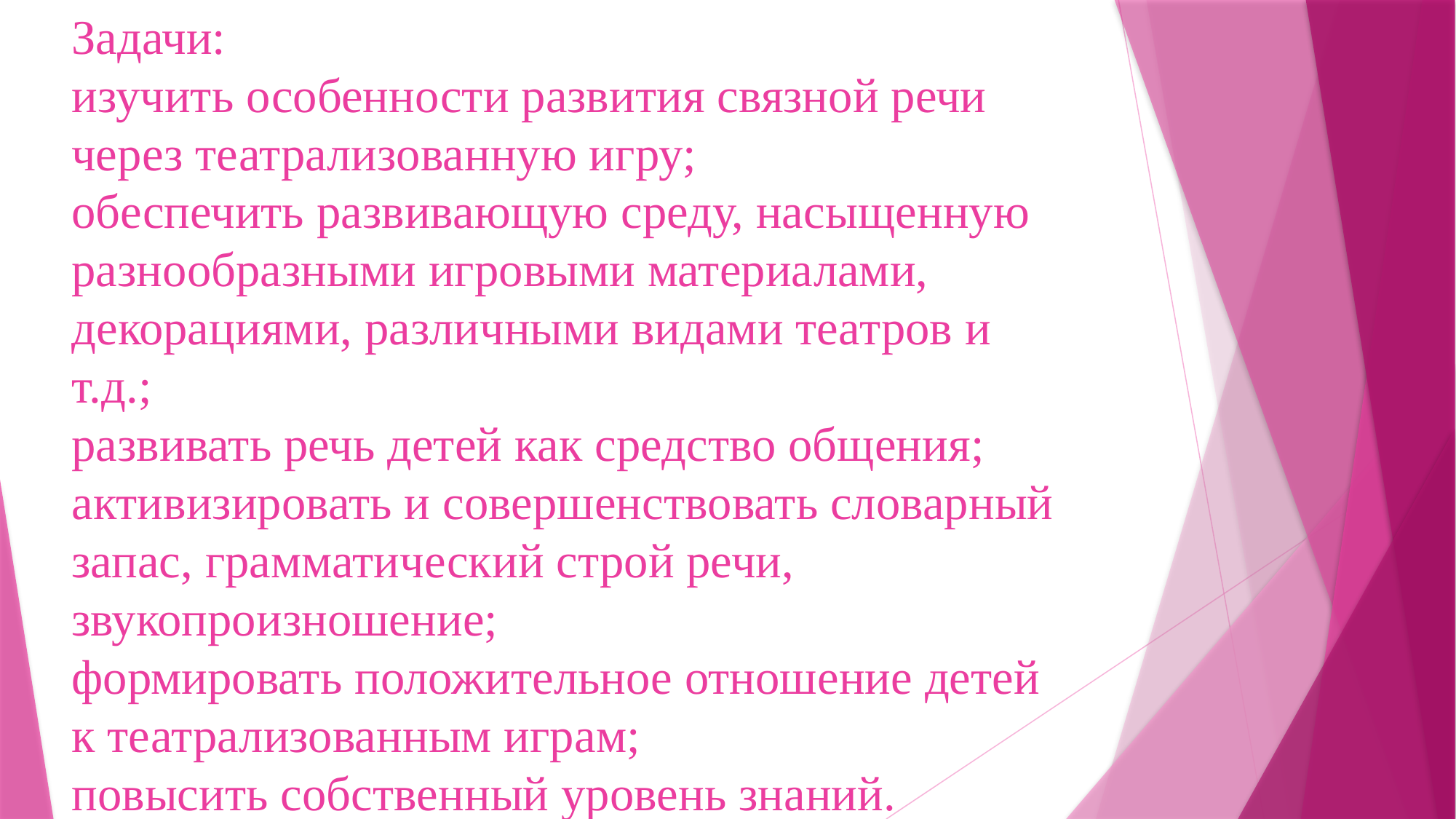

# Задачи: изучить особенности развития связной речи через театрализованную игру; обеспечить развивающую среду, насыщенную разнообразными игровыми материалами, декорациями, различными видами театров и т.д.; развивать речь детей как средство общения; активизировать и совершенствовать словарный запас, грамматический строй речи, звукопроизношение; формировать положительное отношение детей к театрализованным играм; повысить собственный уровень знаний.